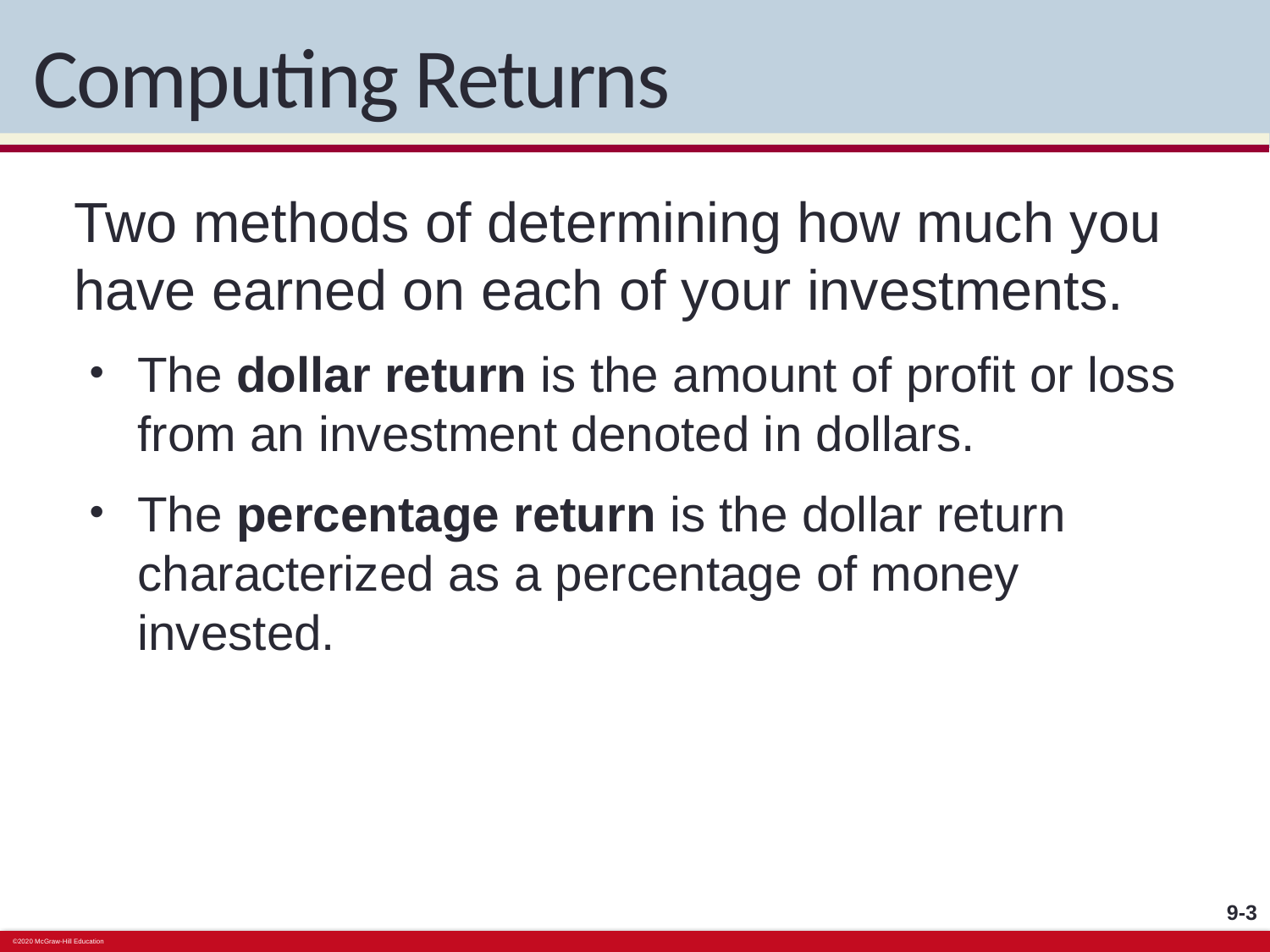

# Computing Returns
Two methods of determining how much you have earned on each of your investments.
The dollar return is the amount of profit or loss from an investment denoted in dollars.
The percentage return is the dollar return characterized as a percentage of money invested.